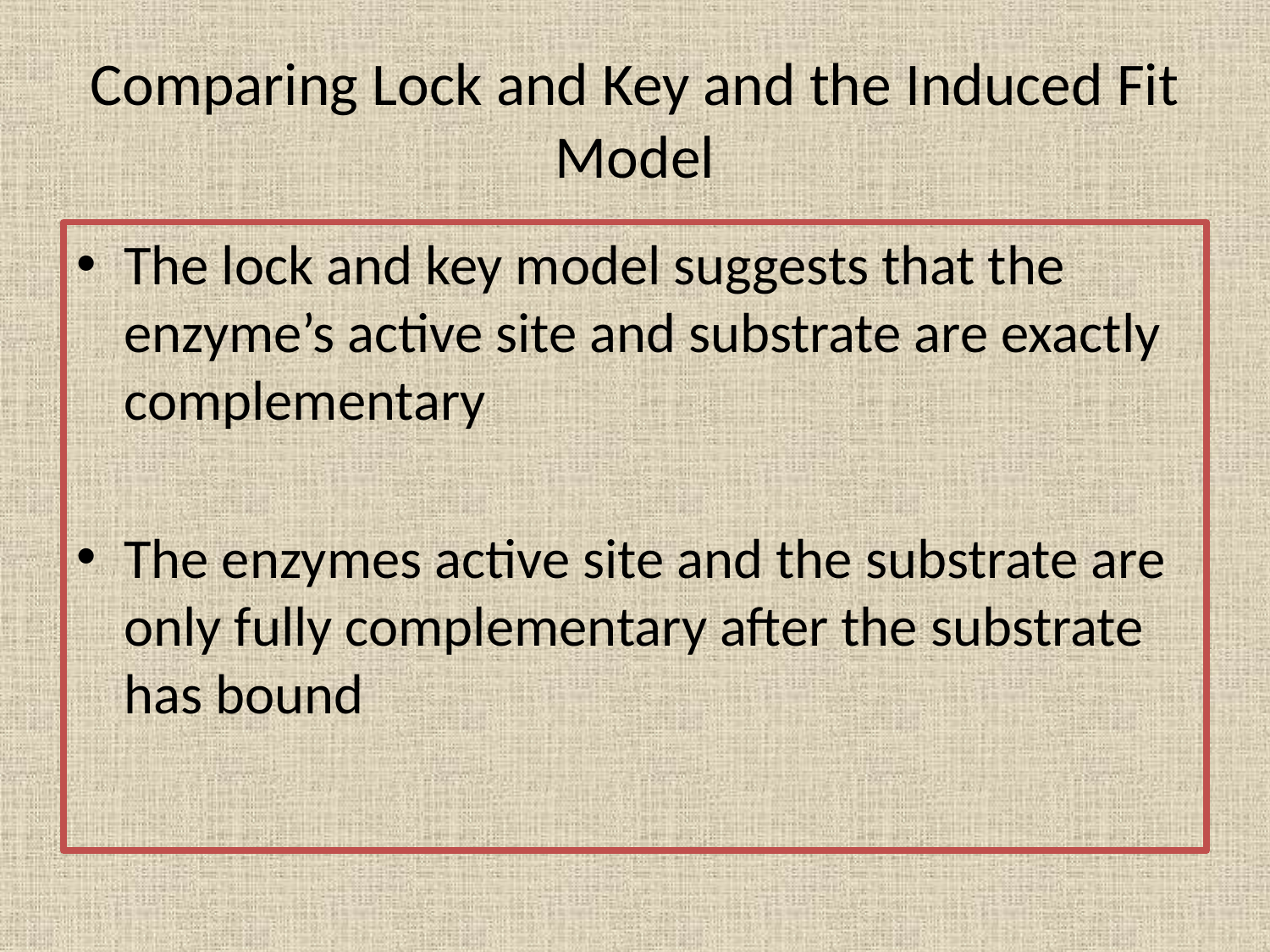

# Comparing Lock and Key and the Induced Fit Model
The lock and key model suggests that the enzyme’s active site and substrate are exactly complementary

The enzymes active site and the substrate are only fully complementary after the substrate has bound